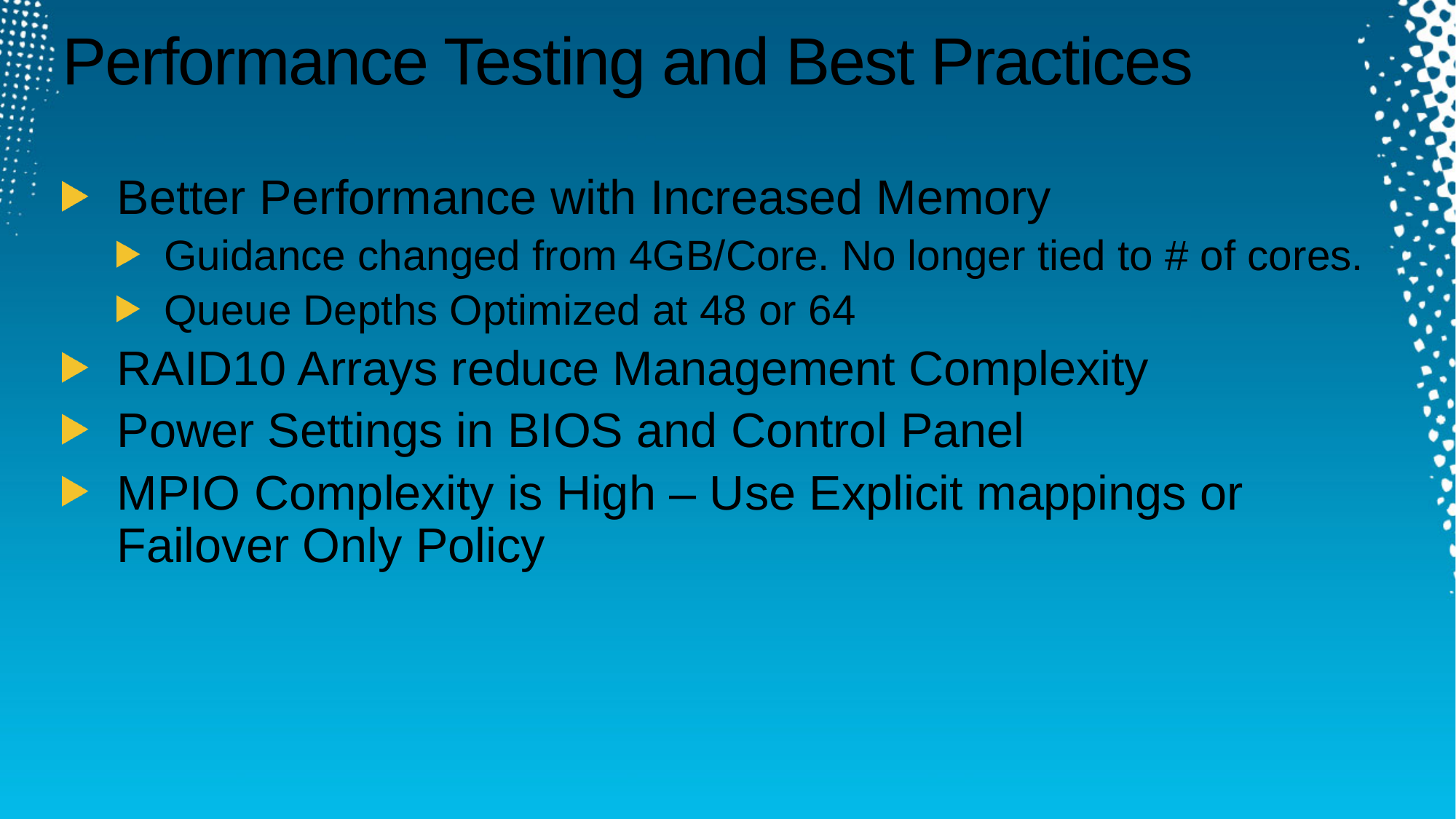

# Performance Testing and Best Practices
Better Performance with Increased Memory
Guidance changed from 4GB/Core. No longer tied to # of cores.
Queue Depths Optimized at 48 or 64
RAID10 Arrays reduce Management Complexity
Power Settings in BIOS and Control Panel
MPIO Complexity is High – Use Explicit mappings or Failover Only Policy